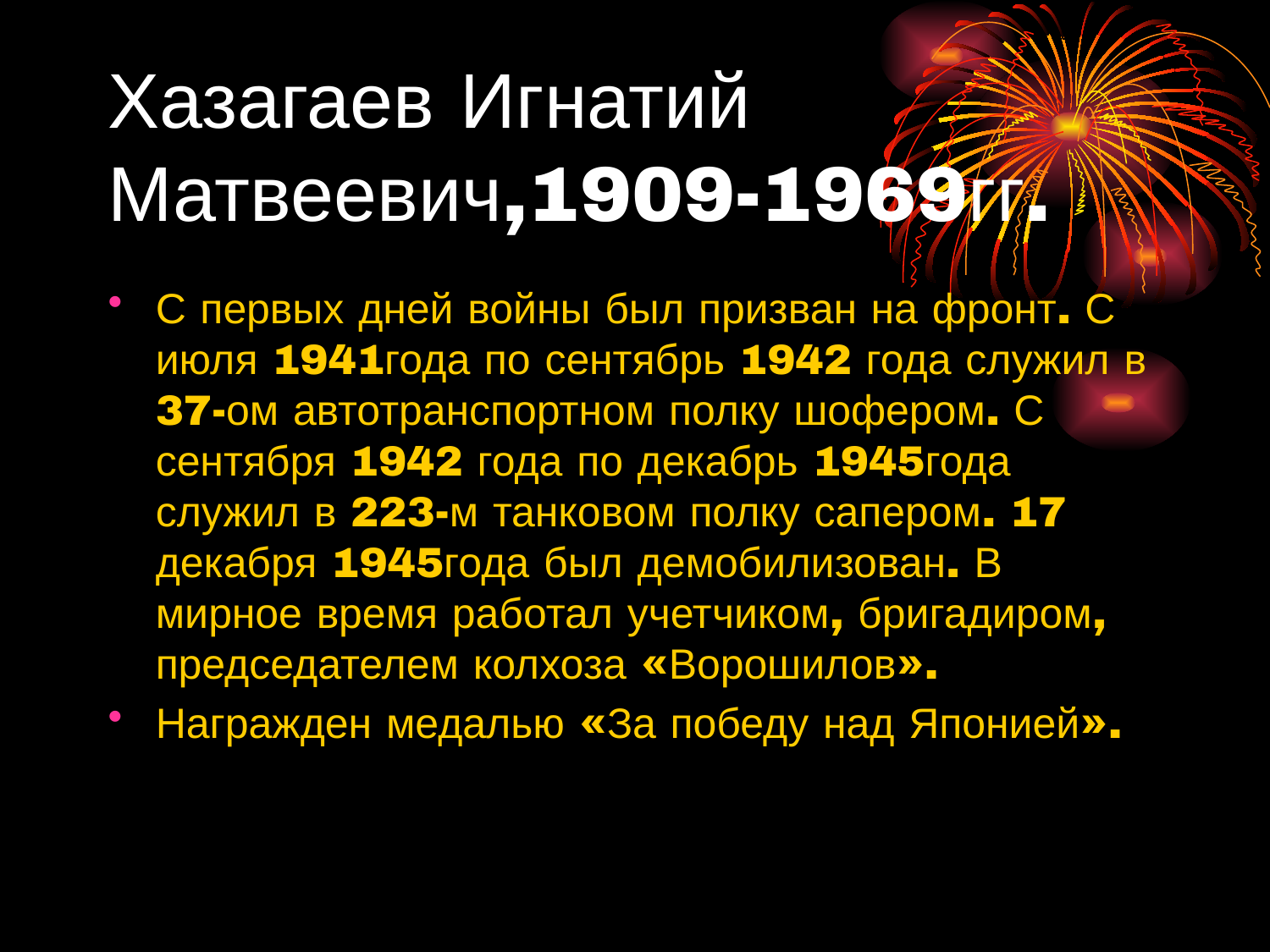

# Хазагаев Игнатий Матвеевич,1909-1969гг.
С первых дней войны был призван на фронт. С июля 1941года по сентябрь 1942 года служил в 37-ом автотранспортном полку шофером. С сентября 1942 года по декабрь 1945года служил в 223-м танковом полку сапером. 17 декабря 1945года был демобилизован. В мирное время работал учетчиком, бригадиром, председателем колхоза «Ворошилов».
Награжден медалью «За победу над Японией».